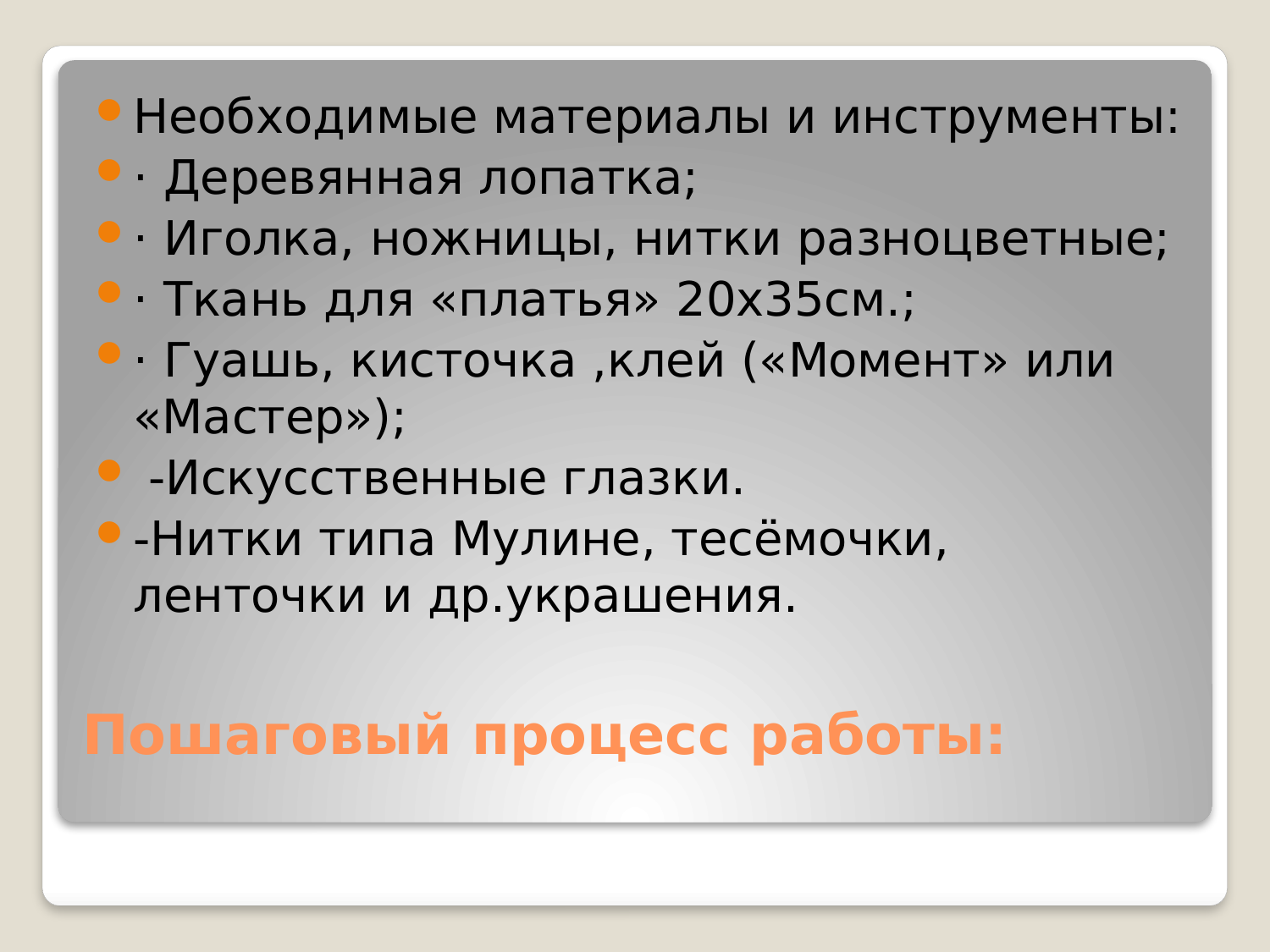

Необходимые материалы и инструменты:
· Деревянная лопатка;
· Иголка, ножницы, нитки разноцветные;
· Ткань для «платья» 20х35см.;
· Гуашь, кисточка ,клей («Момент» или «Мастер»);
 -Искусственные глазки.
-Нитки типа Мулине, тесёмочки, ленточки и др.украшения.

# Пошаговый процесс работы: